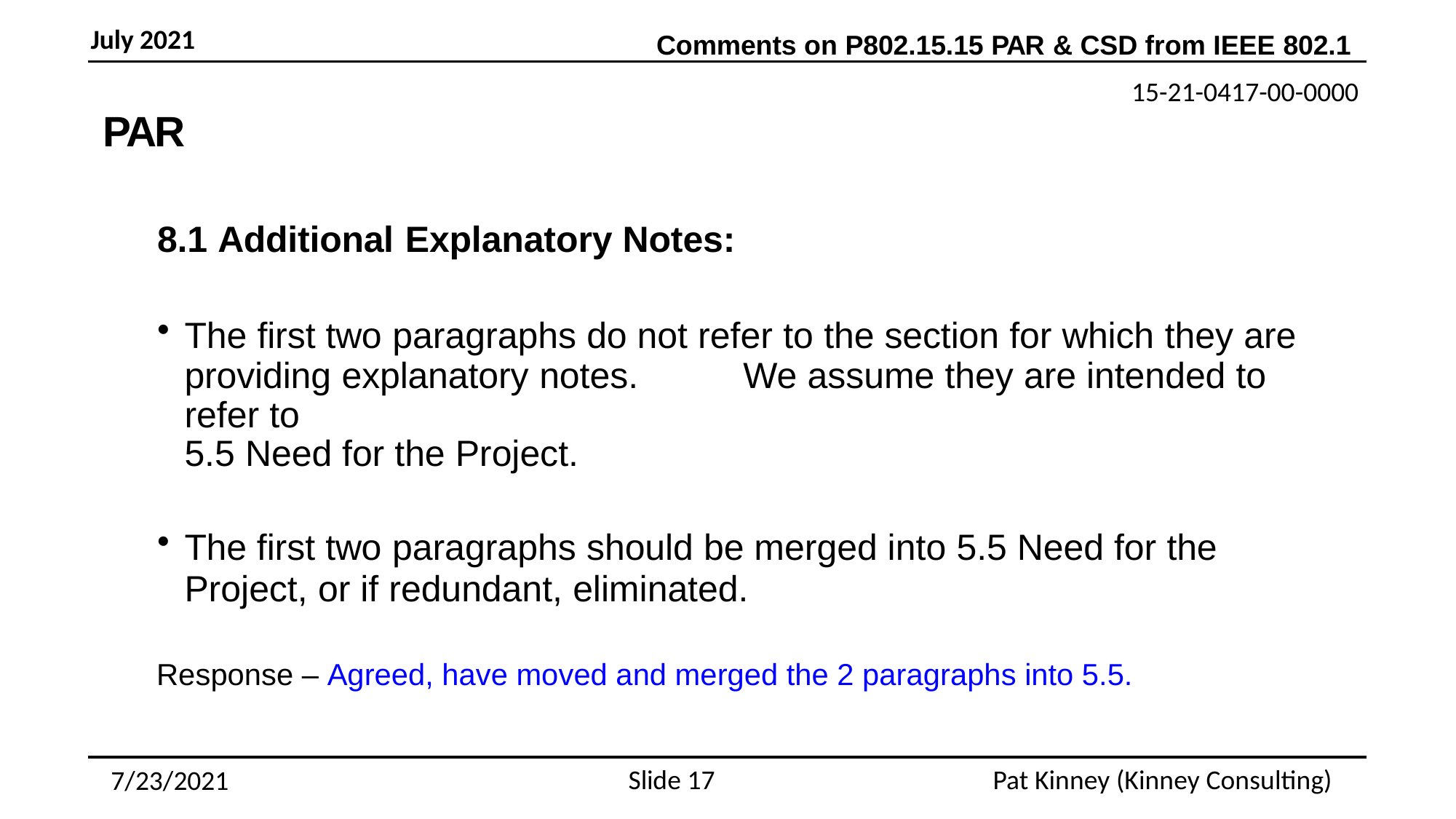

July 2021
Comments on P802.15.15 PAR & CSD from IEEE 802.1
PAR

8.1 Additional Explanatory Notes:

The first two paragraphs do not refer to the section for which they are  providing explanatory notes.	We assume they are intended to refer to
5.5 Need for the Project.

The first two paragraphs should be merged into 5.5 Need for the
Project, or if redundant, eliminated.

Response – Agreed, have moved and merged the 2 paragraphs into 5.5.

Slide 17
Pat Kinney (Kinney Consulting)
7/23/2021